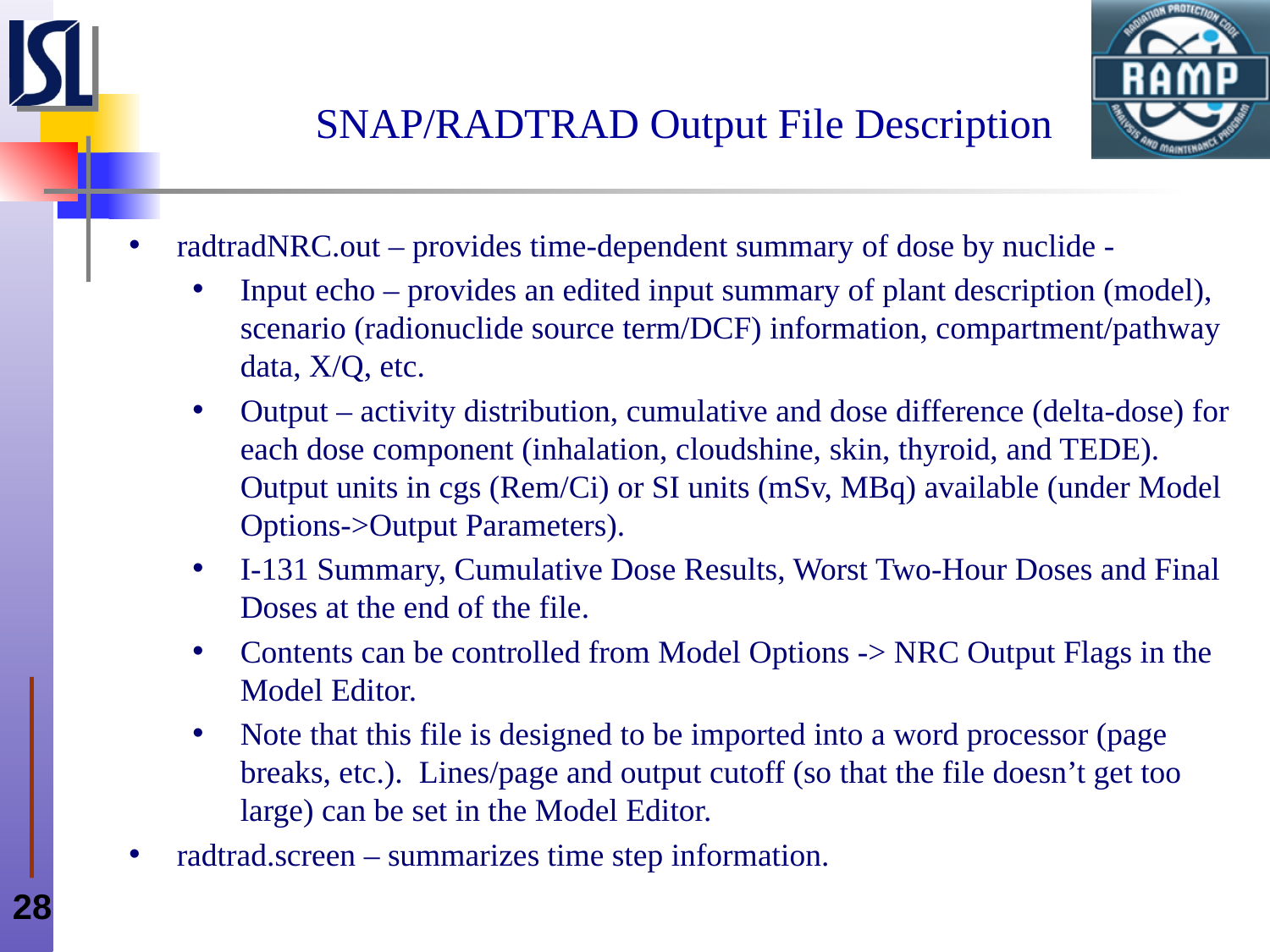

# SNAP/RADTRAD Output File Description
radtradNRC.out – provides time-dependent summary of dose by nuclide -
Input echo – provides an edited input summary of plant description (model), scenario (radionuclide source term/DCF) information, compartment/pathway data, X/Q, etc.
Output – activity distribution, cumulative and dose difference (delta-dose) for each dose component (inhalation, cloudshine, skin, thyroid, and TEDE).  Output units in cgs (Rem/Ci) or SI units (mSv, MBq) available (under Model Options->Output Parameters).
I-131 Summary, Cumulative Dose Results, Worst Two-Hour Doses and Final Doses at the end of the file.
Contents can be controlled from Model Options -> NRC Output Flags in the Model Editor.
Note that this file is designed to be imported into a word processor (page breaks, etc.).  Lines/page and output cutoff (so that the file doesn’t get too large) can be set in the Model Editor.
radtrad.screen – summarizes time step information.